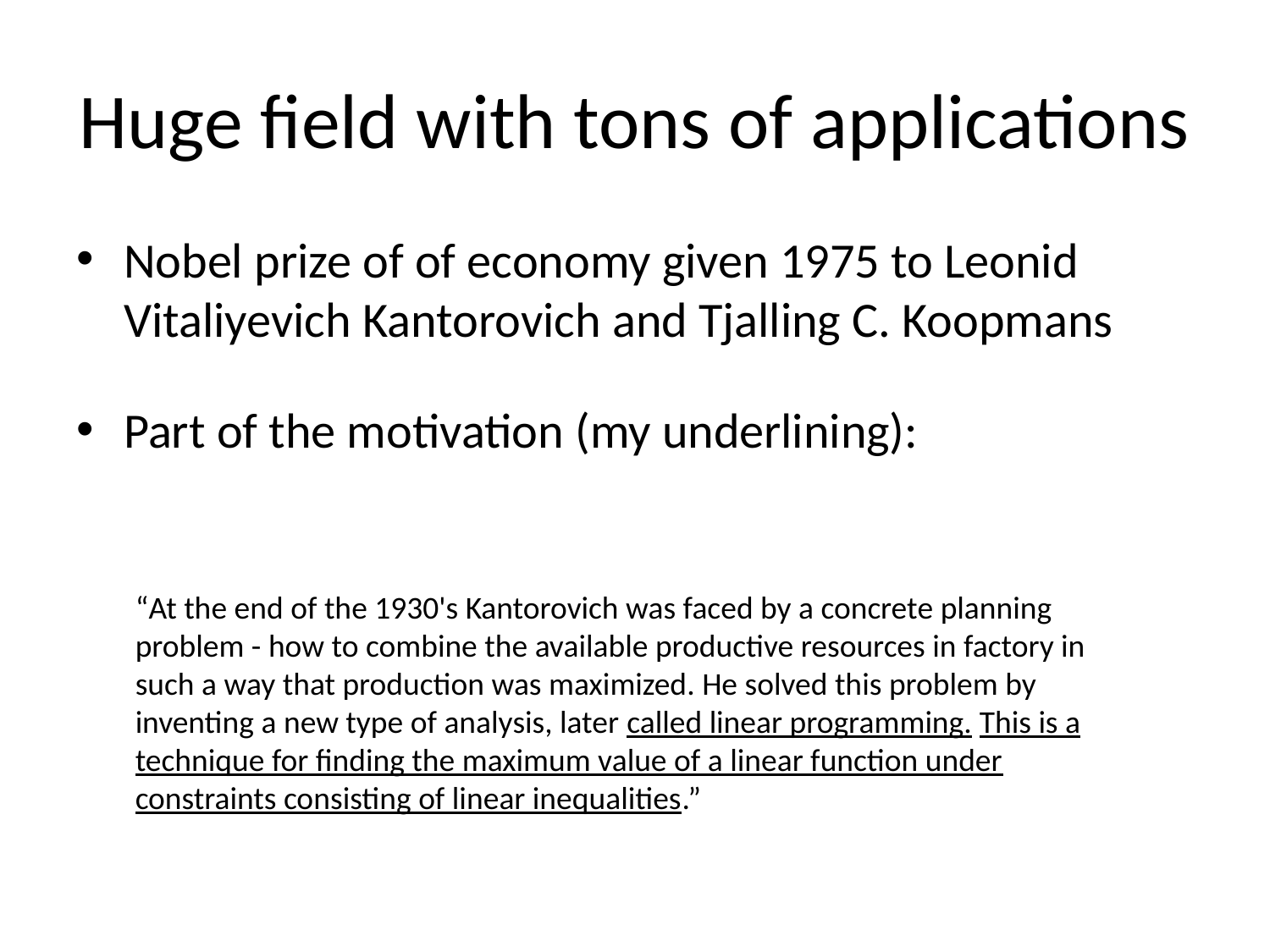

# Huge field with tons of applications
Nobel prize of of economy given 1975 to Leonid Vitaliyevich Kantorovich and Tjalling C. Koopmans
Part of the motivation (my underlining):
“At the end of the 1930's Kantorovich was faced by a concrete planning problem - how to combine the available productive resources in factory in such a way that production was maximized. He solved this problem by inventing a new type of analysis, later called linear programming. This is a technique for finding the maximum value of a linear function under constraints consisting of linear inequalities.”